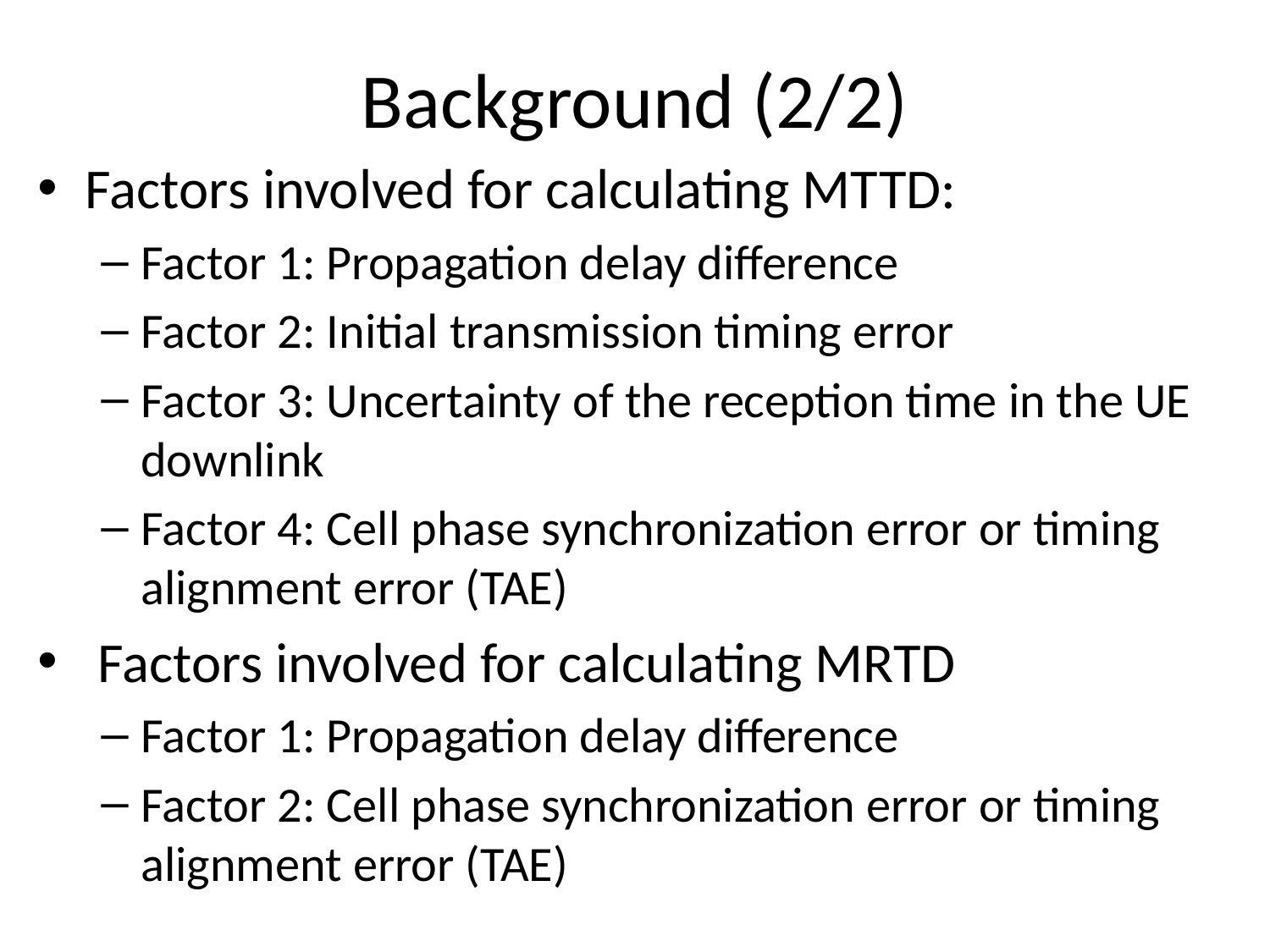

# Background (2/2)
Factors involved for calculating MTTD:
Factor 1: Propagation delay difference
Factor 2: Initial transmission timing error
Factor 3: Uncertainty of the reception time in the UE downlink
Factor 4: Cell phase synchronization error or timing alignment error (TAE)
 Factors involved for calculating MRTD
Factor 1: Propagation delay difference
Factor 2: Cell phase synchronization error or timing alignment error (TAE)